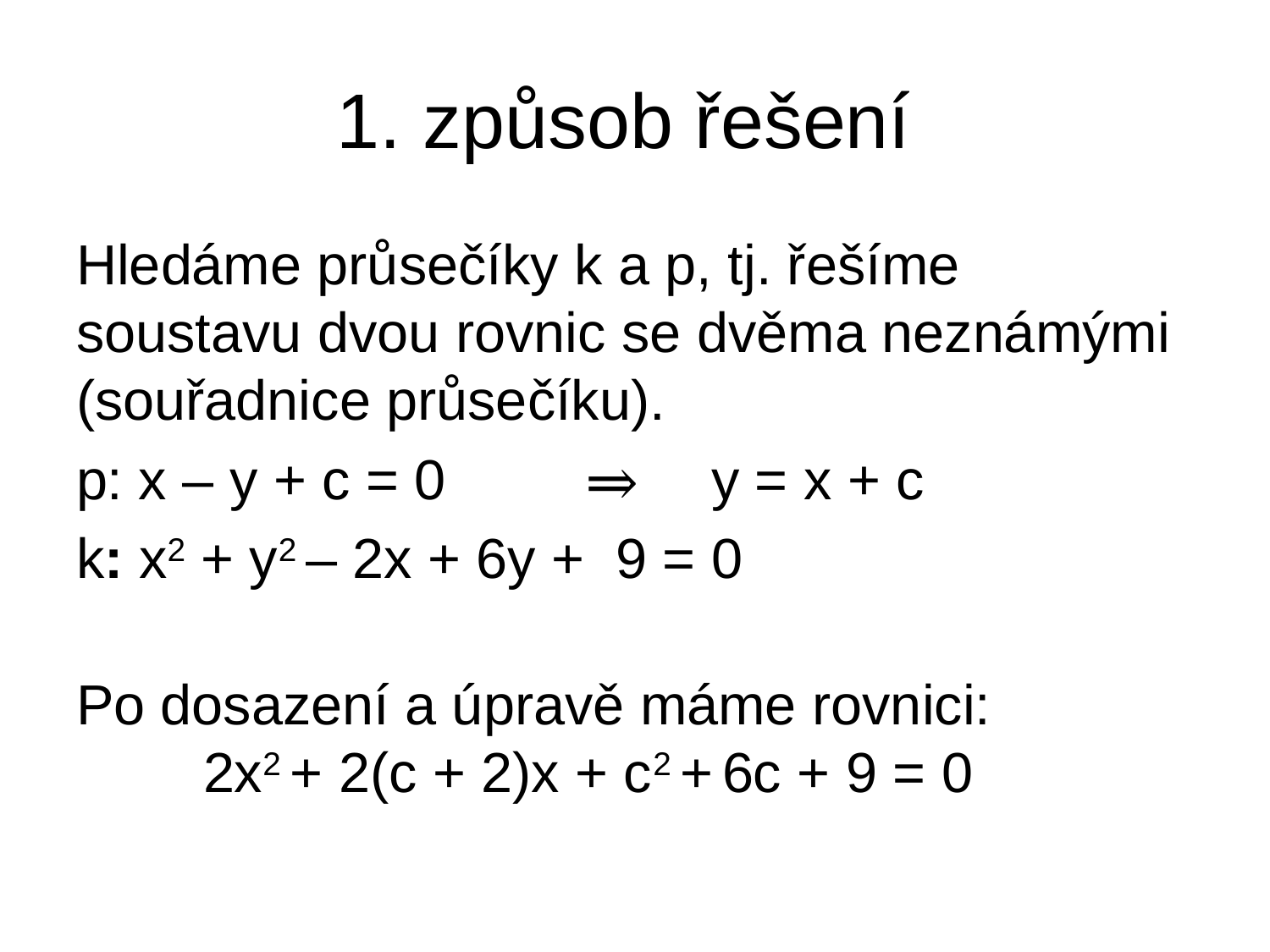

# 1. způsob řešení
Hledáme průsečíky k a p, tj. řešíme soustavu dvou rovnic se dvěma neznámými (souřadnice průsečíku).
p: x – y + c = 0 	⇒	y = x + c
k: x2 + y2 – 2x + 6y +  9 = 0
Po dosazení a úpravě máme rovnici:
	2x2 + 2(c + 2)x + c2 + 6c + 9 = 0